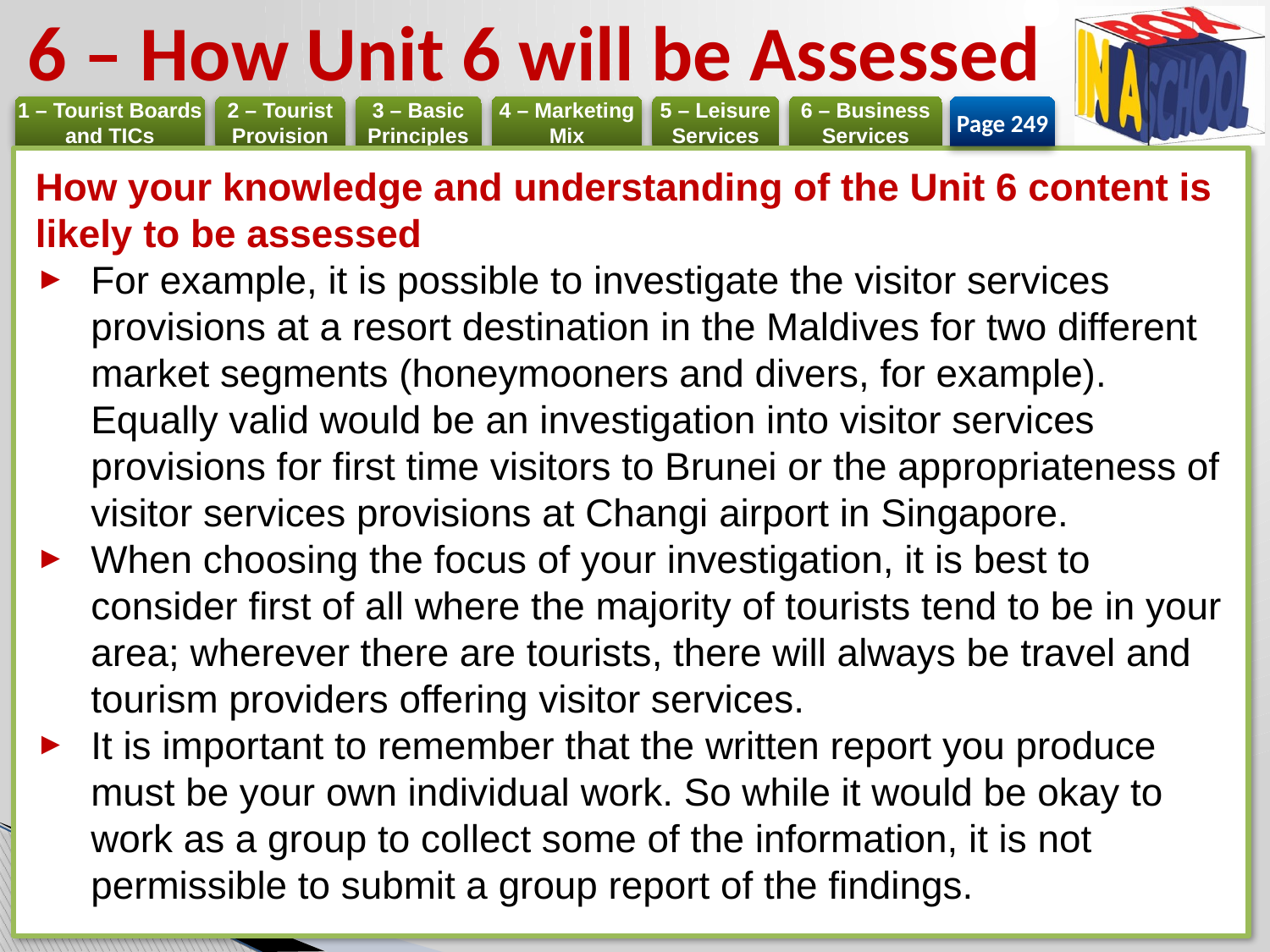

# 6 – How Unit 6 will be Assessed
Page 249
How your knowledge and understanding of the Unit 6 content is likely to be assessed
For example, it is possible to investigate the visitor services provisions at a resort destination in the Maldives for two different market segments (honeymooners and divers, for example). Equally valid would be an investigation into visitor services provisions for first time visitors to Brunei or the appropriateness of visitor services provisions at Changi airport in Singapore.
When choosing the focus of your investigation, it is best to consider first of all where the majority of tourists tend to be in your area; wherever there are tourists, there will always be travel and tourism providers offering visitor services.
It is important to remember that the written report you produce must be your own individual work. So while it would be okay to work as a group to collect some of the information, it is not permissible to submit a group report of the findings.